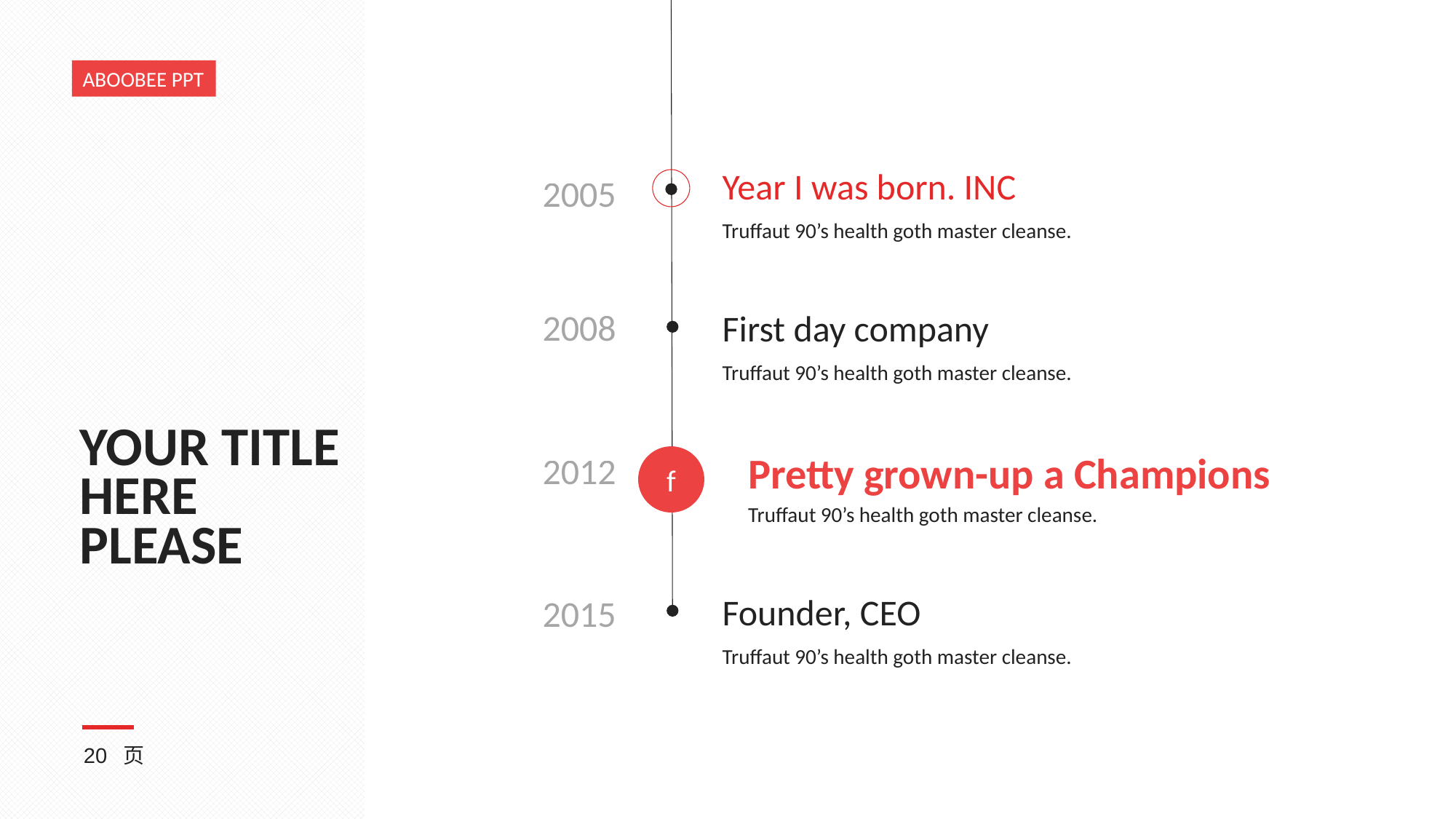

ABOOBEE PPT
Year I was born. INC
Truffaut 90’s health goth master cleanse.

2005

2008
First day company
Truffaut 90’s health goth master cleanse.

# YOUR TITLE HERE PLEASE
f
Pretty grown-up a Champions
Truffaut 90’s health goth master cleanse.
2012
Founder, CEO
Truffaut 90’s health goth master cleanse.
2015